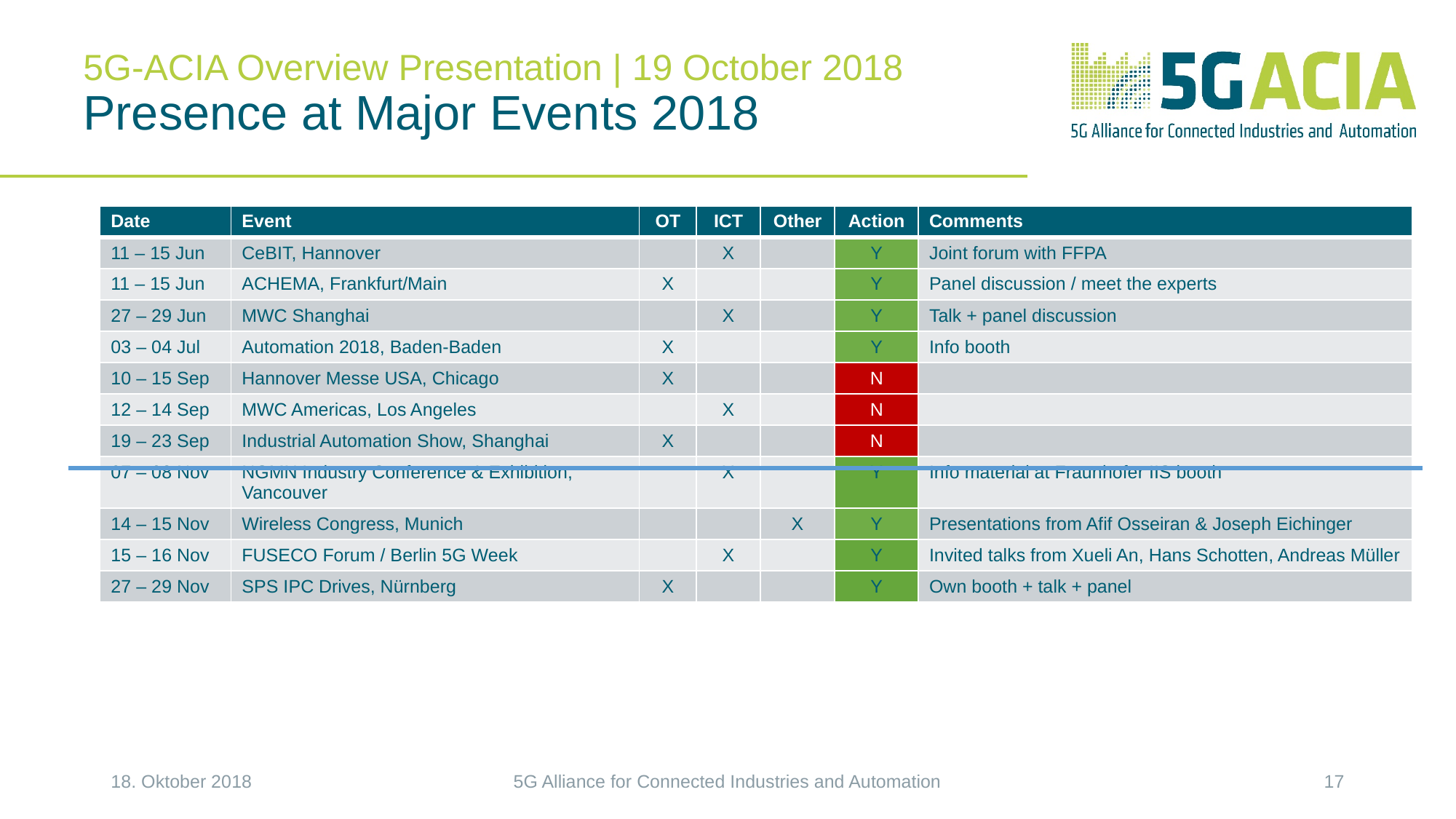

# 5G-ACIA Overview Presentation | 19 October 2018 Presence at Major Events 2018
| Date | Event | OT | ICT | Other | Action | Comments |
| --- | --- | --- | --- | --- | --- | --- |
| 11 – 15 Jun | CeBIT, Hannover |  | X |  | Y | Joint forum with FFPA |
| 11 – 15 Jun | ACHEMA, Frankfurt/Main | X |  |  | Y | Panel discussion / meet the experts |
| 27 – 29 Jun | MWC Shanghai |  | X |  | Y | Talk + panel discussion |
| 03 – 04 Jul | Automation 2018, Baden-Baden | X |  |  | Y | Info booth |
| 10 – 15 Sep | Hannover Messe USA, Chicago | X |  |  | N |  |
| 12 – 14 Sep | MWC Americas, Los Angeles |  | X |  | N |  |
| 19 – 23 Sep | Industrial Automation Show, Shanghai | X |  |  | N |  |
| 07 – 08 Nov | NGMN Industry Conference & Exhibition, Vancouver |  | X |  | Y | Info material at Fraunhofer IIS booth |
| 14 – 15 Nov | Wireless Congress, Munich |  |  | X | Y | Presentations from Afif Osseiran & Joseph Eichinger |
| 15 – 16 Nov | FUSECO Forum / Berlin 5G Week |  | X |  | Y | Invited talks from Xueli An, Hans Schotten, Andreas Müller |
| 27 – 29 Nov | SPS IPC Drives, Nürnberg | X |  |  | Y | Own booth + talk + panel |
18. Oktober 2018
5G Alliance for Connected Industries and Automation
17